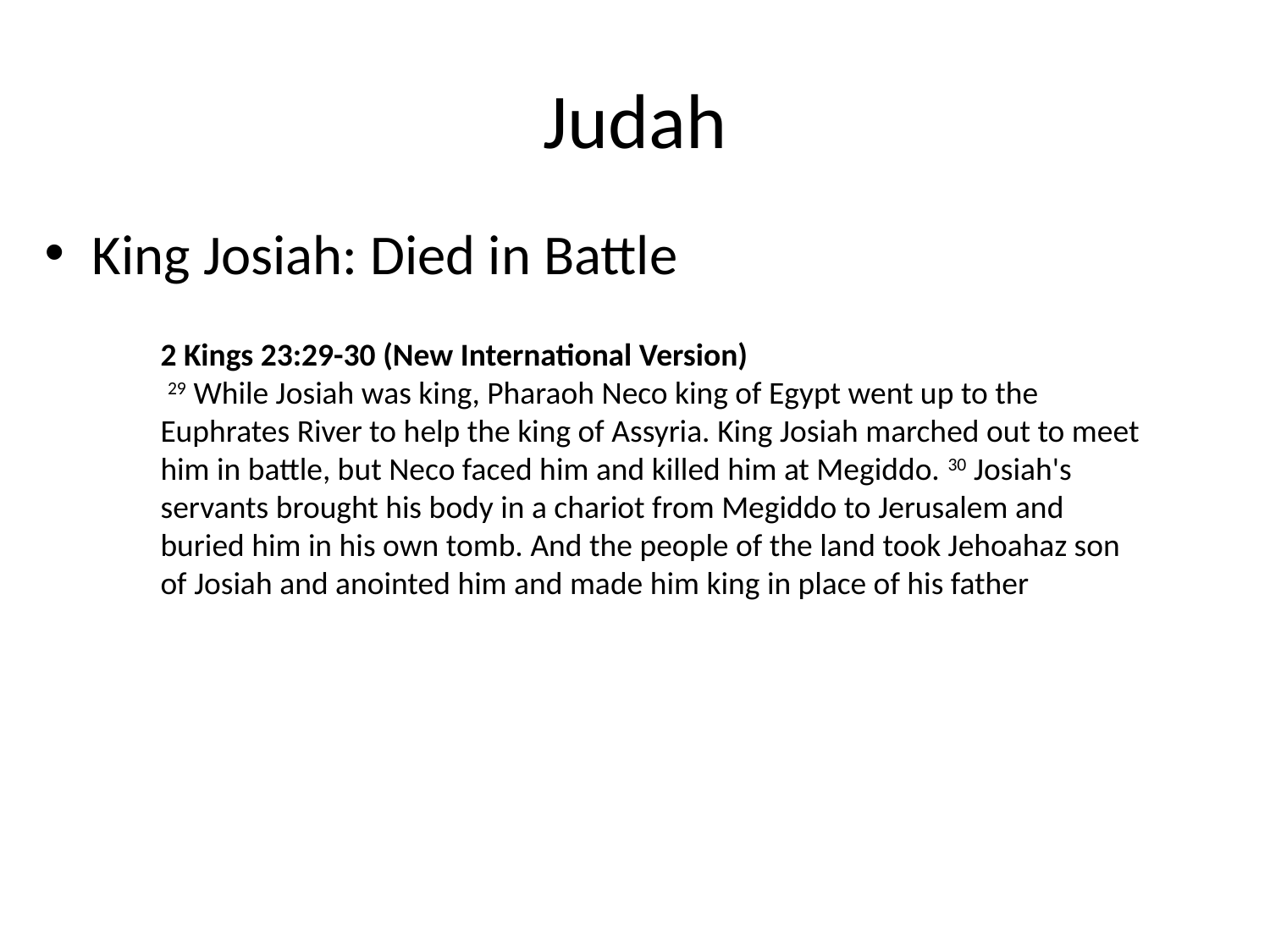

# Judah
King Josiah: Died in Battle
2 Kings 23:29-30 (New International Version)
 29 While Josiah was king, Pharaoh Neco king of Egypt went up to the Euphrates River to help the king of Assyria. King Josiah marched out to meet him in battle, but Neco faced him and killed him at Megiddo. 30 Josiah's servants brought his body in a chariot from Megiddo to Jerusalem and buried him in his own tomb. And the people of the land took Jehoahaz son of Josiah and anointed him and made him king in place of his father